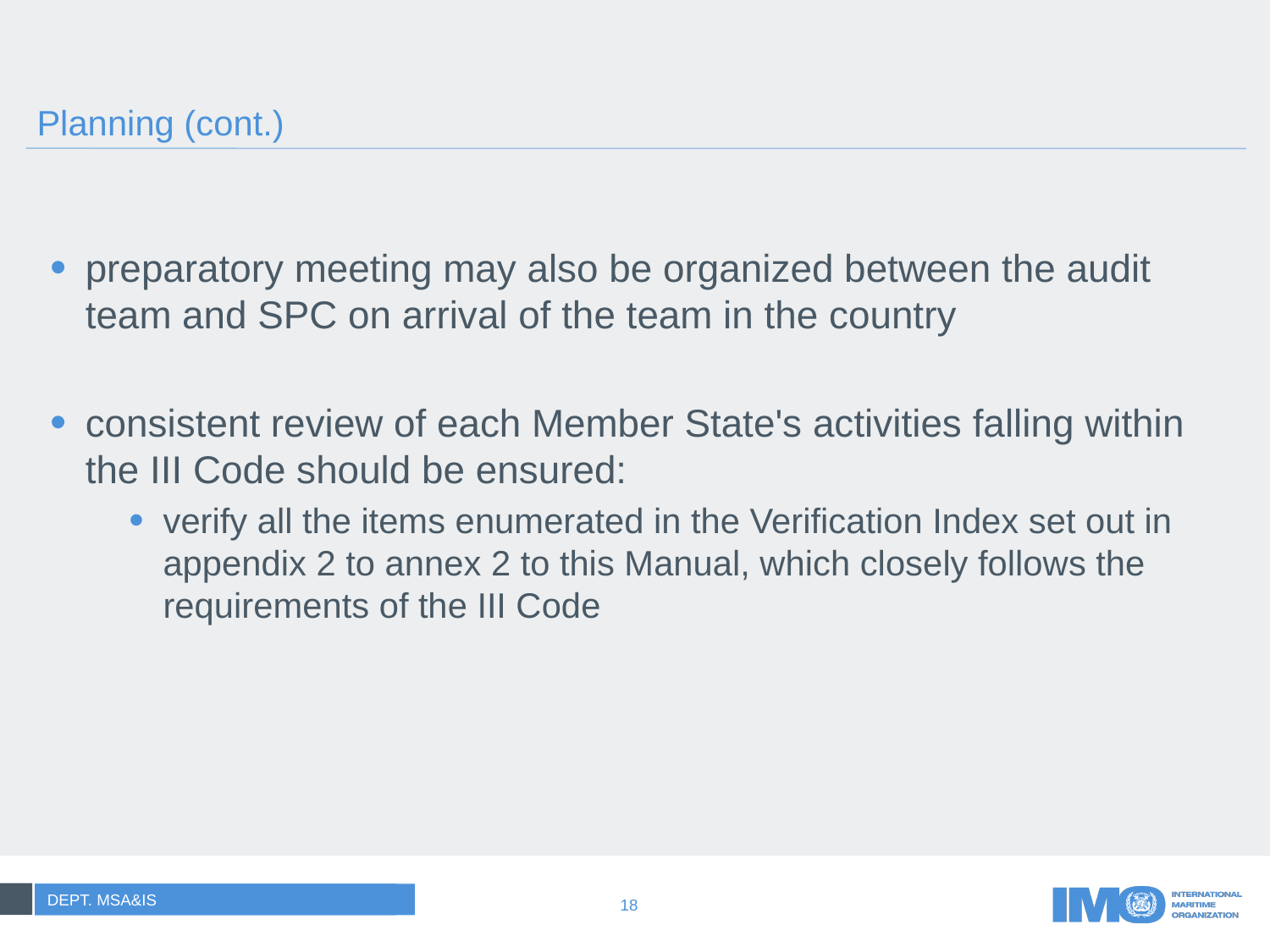

# Planning (cont.)

preparatory meeting may also be organized between the audit team and SPC on arrival of the team in the country

consistent review of each Member State's activities falling within the III Code should be ensured:
verify all the items enumerated in the Verification Index set out in appendix 2 to annex 2 to this Manual, which closely follows the requirements of the III Code